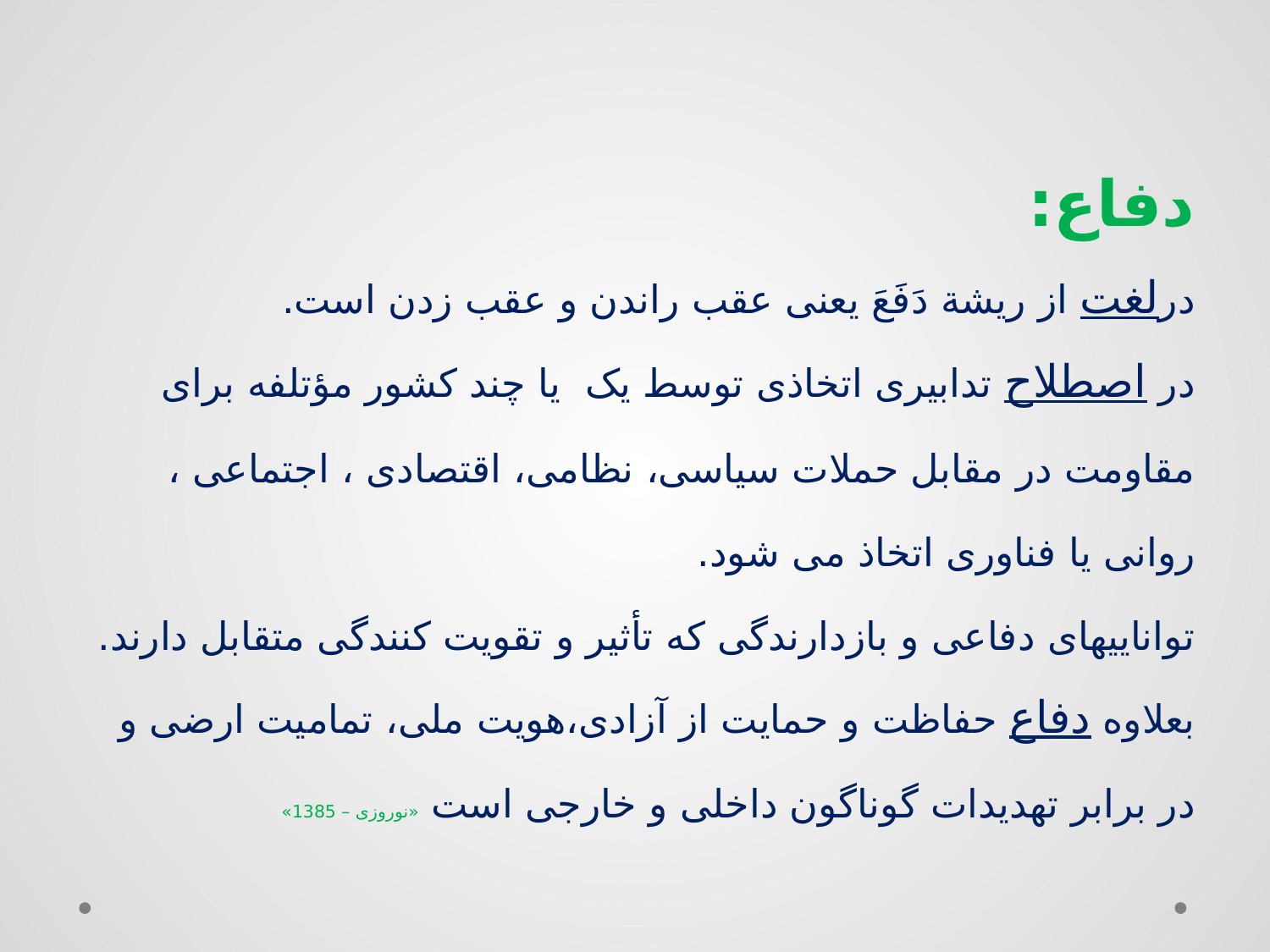

# دفاع: درلغت از ریشة دَفَعَ یعنی عقب راندن و عقب زدن است. در اصطلاح تدابیری اتخاذی توسط یک  یا چند کشور مؤتلفه برای مقاومت در مقابل حملات سیاسی، نظامی، اقتصادی ، اجتماعی ، روانی یا فناوری اتخاذ می شود. تواناییهای دفاعی و بازدارندگی که تأثیر و تقویت کنندگی متقابل دارند. بعلاوه دفاع حفاظت و حمایت از آزادی،هویت ملی، تمامیت ارضی و در برابر تهدیدات گوناگون داخلی و خارجی است «نوروزی – 1385»